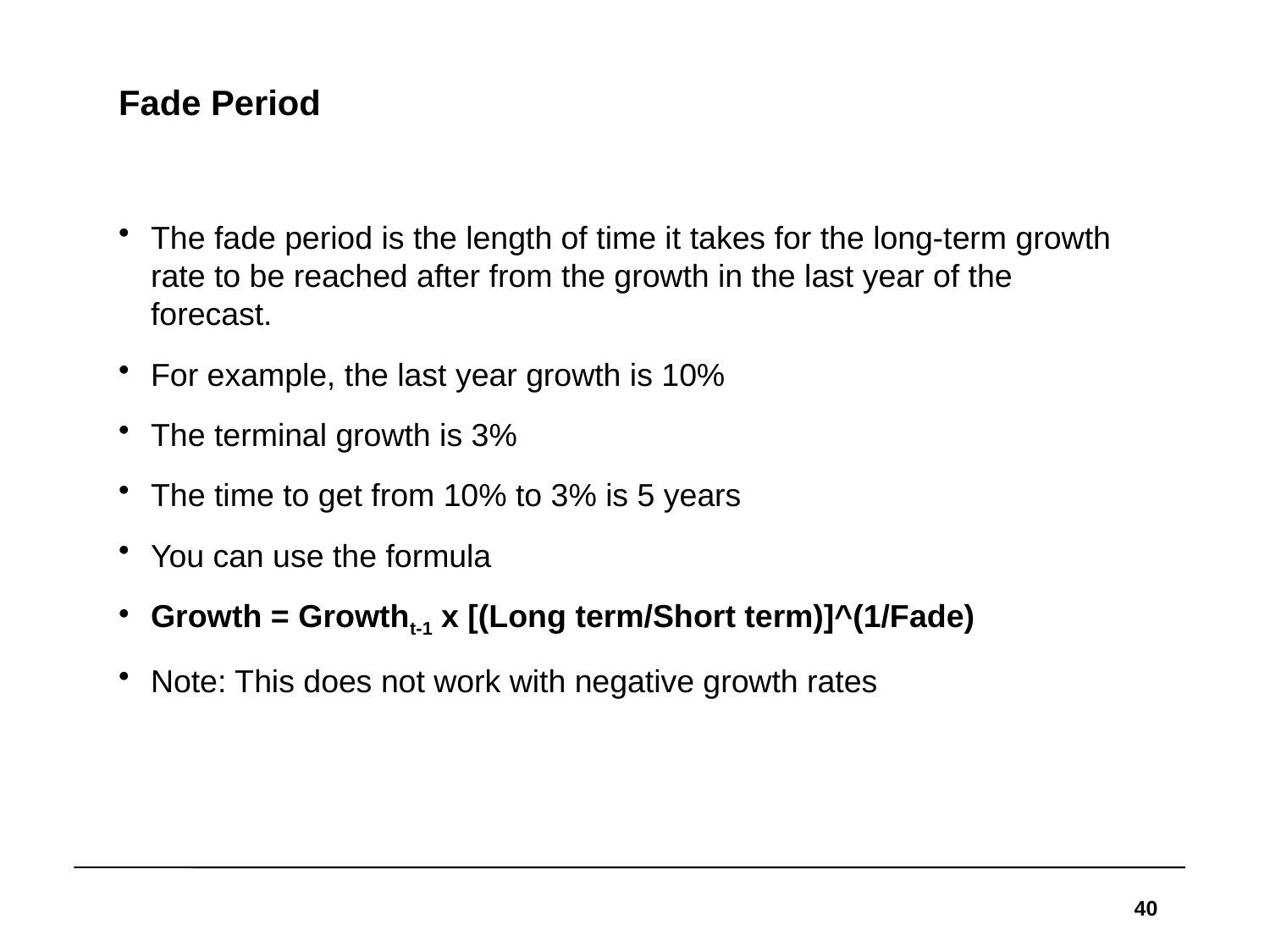

# Fade Period
The fade period is the length of time it takes for the long-term growth rate to be reached after from the growth in the last year of the forecast.
For example, the last year growth is 10%
The terminal growth is 3%
The time to get from 10% to 3% is 5 years
You can use the formula
Growth = Growtht-1 x [(Long term/Short term)]^(1/Fade)
Note: This does not work with negative growth rates